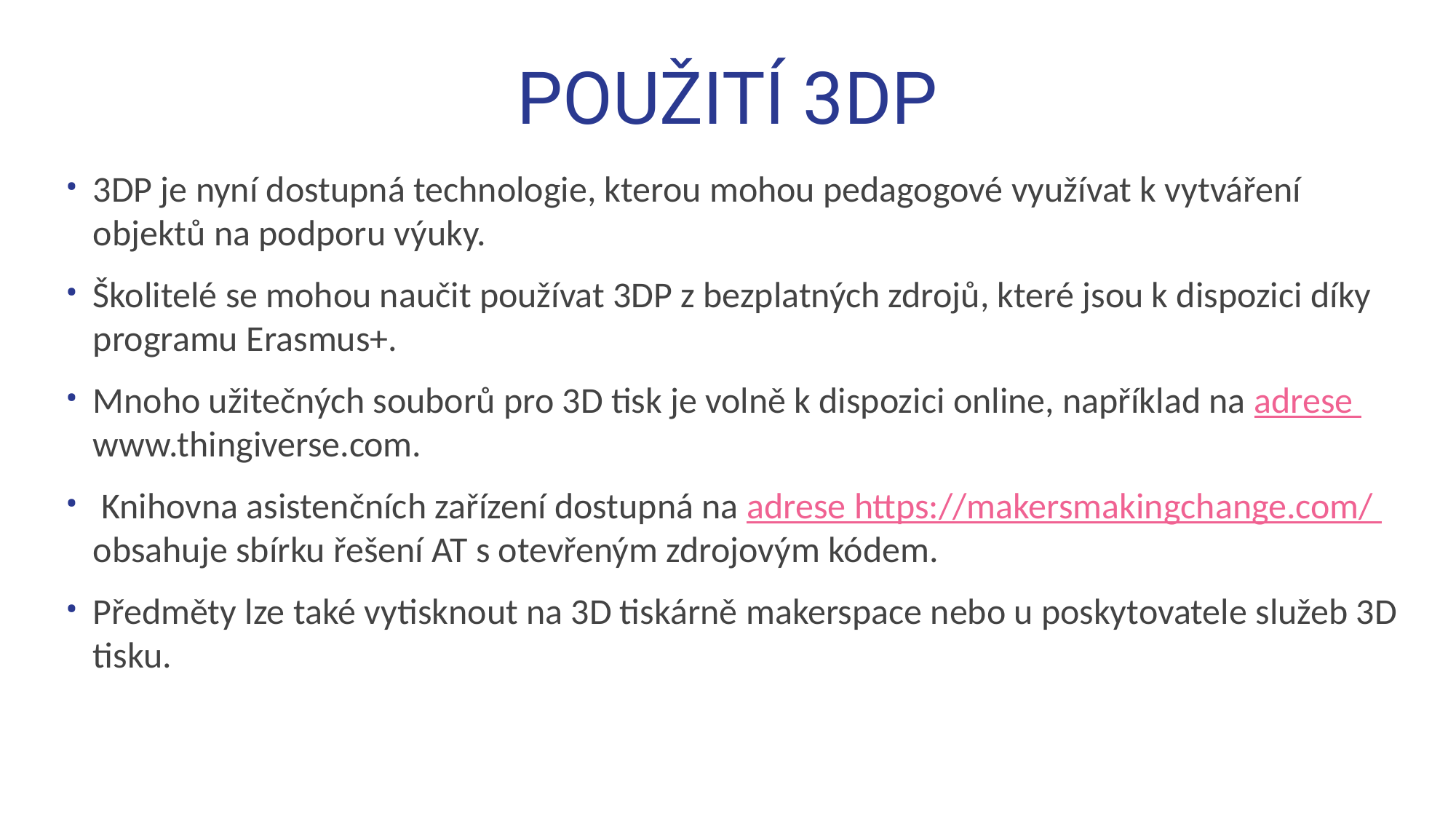

# POUŽITÍ 3DP
3DP je nyní dostupná technologie, kterou mohou pedagogové využívat k vytváření objektů na podporu výuky.
Školitelé se mohou naučit používat 3DP z bezplatných zdrojů, které jsou k dispozici díky programu Erasmus+.
Mnoho užitečných souborů pro 3D tisk je volně k dispozici online, například na adrese www.thingiverse.com.
 Knihovna asistenčních zařízení dostupná na adrese https://makersmakingchange.com/ obsahuje sbírku řešení AT s otevřeným zdrojovým kódem.
Předměty lze také vytisknout na 3D tiskárně makerspace nebo u poskytovatele služeb 3D tisku.